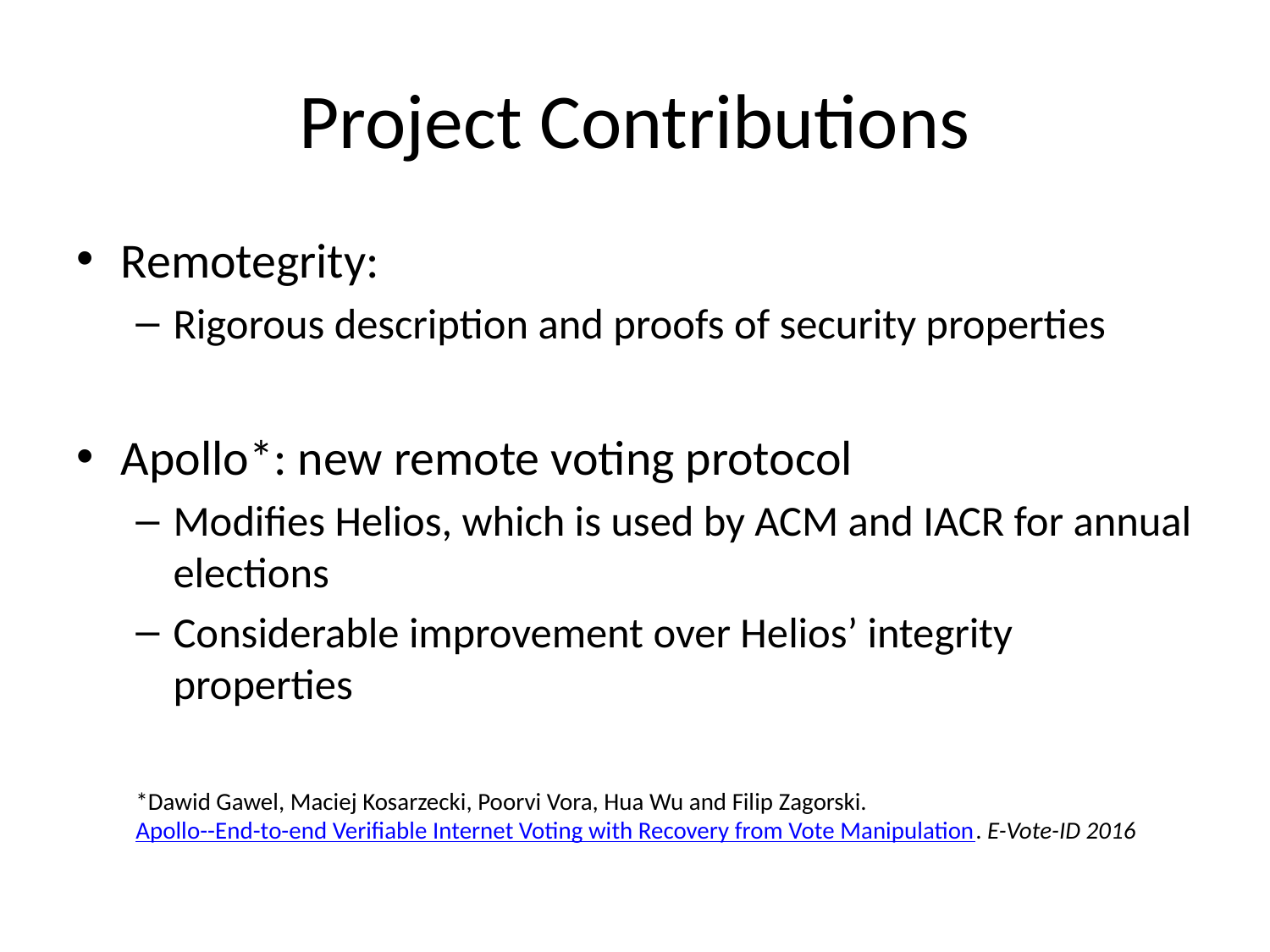

# Project Contributions
Remotegrity:
Rigorous description and proofs of security properties

Apollo*: new remote voting protocol
Modifies Helios, which is used by ACM and IACR for annual elections
Considerable improvement over Helios’ integrity properties

*Dawid Gawel, Maciej Kosarzecki, Poorvi Vora, Hua Wu and Filip Zagorski. Apollo--End-to-end Verifiable Internet Voting with Recovery from Vote Manipulation. E-Vote-ID 2016